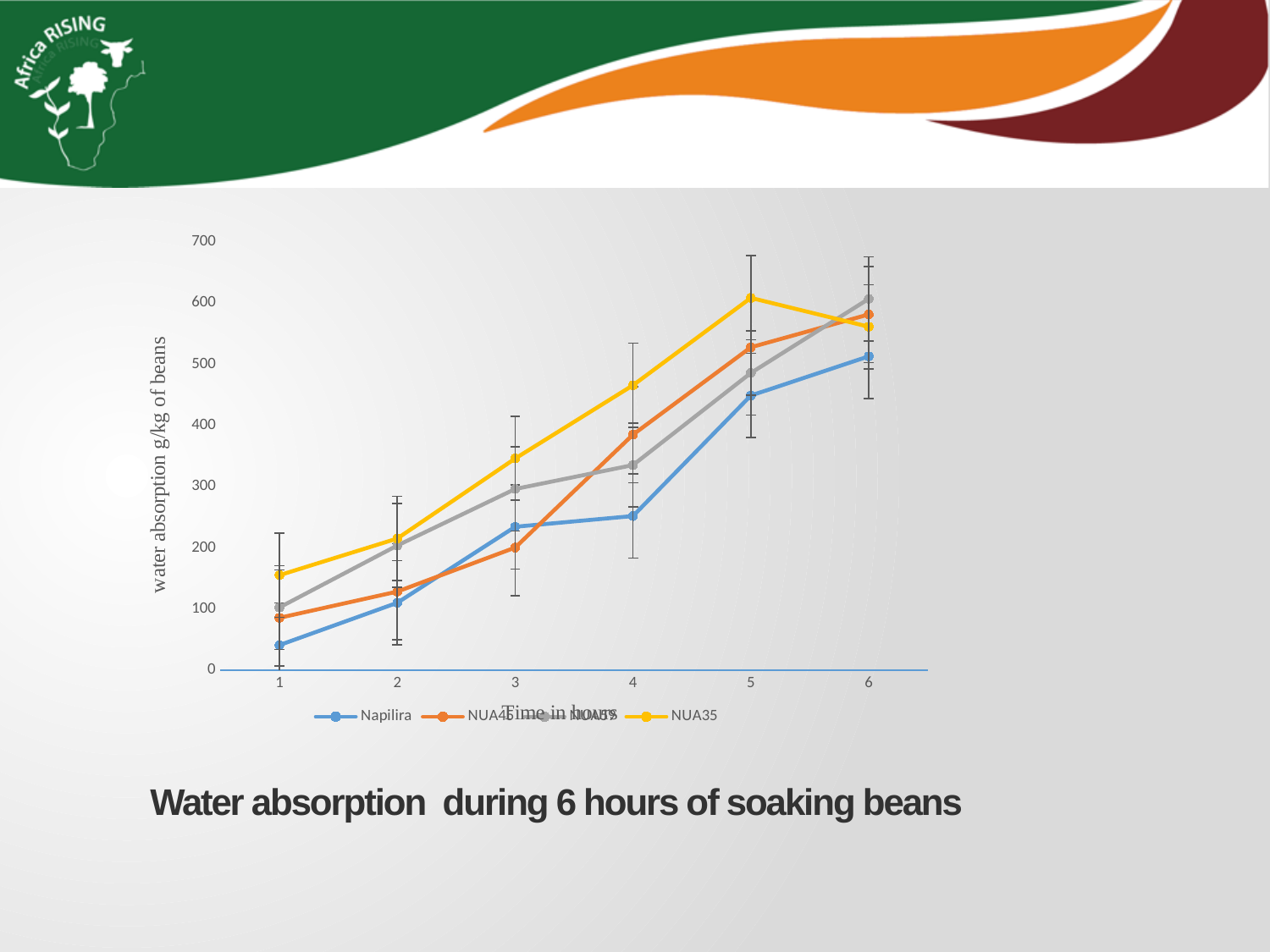

### Chart

| Category | Napilira | NUA45 | NUA59 | NUA35 |
|---|---|---|---|---|
| 1 | 41.118922072151605 | 85.71154815018745 | 102.7100827728875 | 155.42981 |
| 2 | 110.31947720556377 | 128.69211661553666 | 204.0080492020362 | 215.44407253171462 |
| 3 | 234.5714368113589 | 200.653474202385 | 296.3740807692427 | 346.2001837503204 |
| 4 | 252.17022229431018 | 385.1771878996605 | 335.49341552101754 | 465.9086566739226 |
| 5 | 449.0631680064146 | 527.9212913381822 | 485.9960408179677 | 608.7401231804917 |
| 6 | 513.130172884377 | 581.671855960693 | 607.1163657733064 | 561.6169236314087 |
# Water absorption  during 6 hours of soaking beans